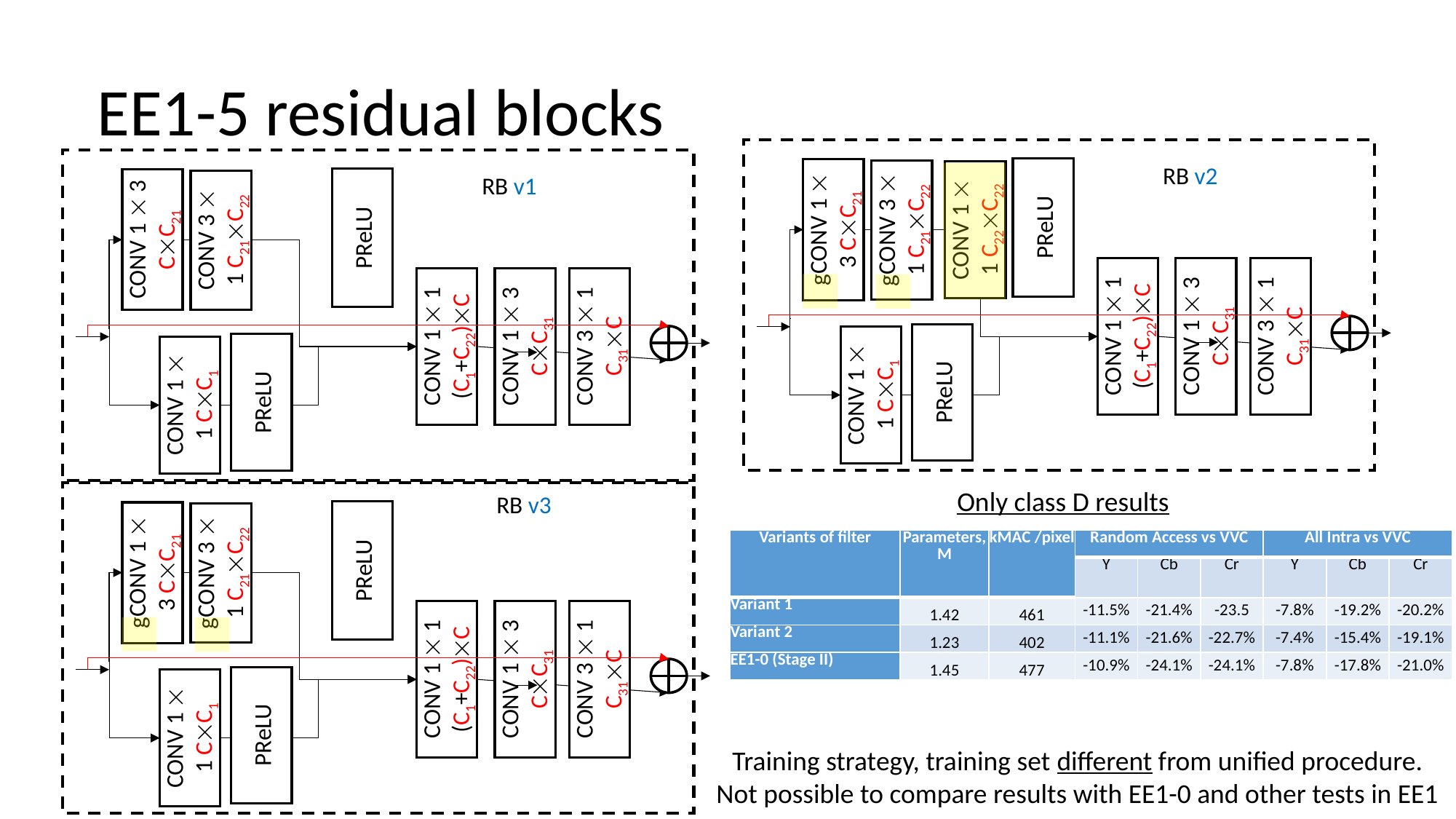

# EE1-5 residual blocks

RB v2
PReLU
gCONV 1 × 3 C×C21
gCONV 3 × 1 C21×C22
CONV 1 × 1 C22×C22

RB v1
PReLU
CONV 1 × 3 C×C21
CONV 3 × 1 C21×C22
CONV 1 × 1 (C1+C22)×C
CONV 1 × 3 C×C31
CONV 3 × 1 C31×C
CONV 1 × 1 (C1+C22)×C
CONV 1 × 3 C×C31
CONV 3 × 1 C31×C

PReLU

CONV 1 × 1 C×C1
PReLU
CONV 1 × 1 C×C1
Only class D results

RB v3
PReLU
gCONV 1 × 3 C×C21
gCONV 3 × 1 C21×C22
| Variants of filter | Parameters, M | kMAC /pixel | Random Access vs VVC |  |  | All Intra vs VVC |  |  |
| --- | --- | --- | --- | --- | --- | --- | --- | --- |
|  |  |  | Y | Cb | Cr | Y | Cb | Cr |
| Variant 1 | 1.42 | 461 | -11.5% | -21.4% | -23.5 | -7.8% | -19.2% | -20.2% |
| Variant 2 | 1.23 | 402 | -11.1% | -21.6% | -22.7% | -7.4% | -15.4% | -19.1% |
| EE1-0 (Stage II) | 1.45 | 477 | -10.9% | -24.1% | -24.1% | -7.8% | -17.8% | -21.0% |
CONV 1 × 1 (C1+C22)×C
CONV 1 × 3 C×C31
CONV 3 × 1 C31×C

PReLU
CONV 1 × 1 C×C1
Training strategy, training set different from unified procedure.
Not possible to compare results with EE1-0 and other tests in EE1